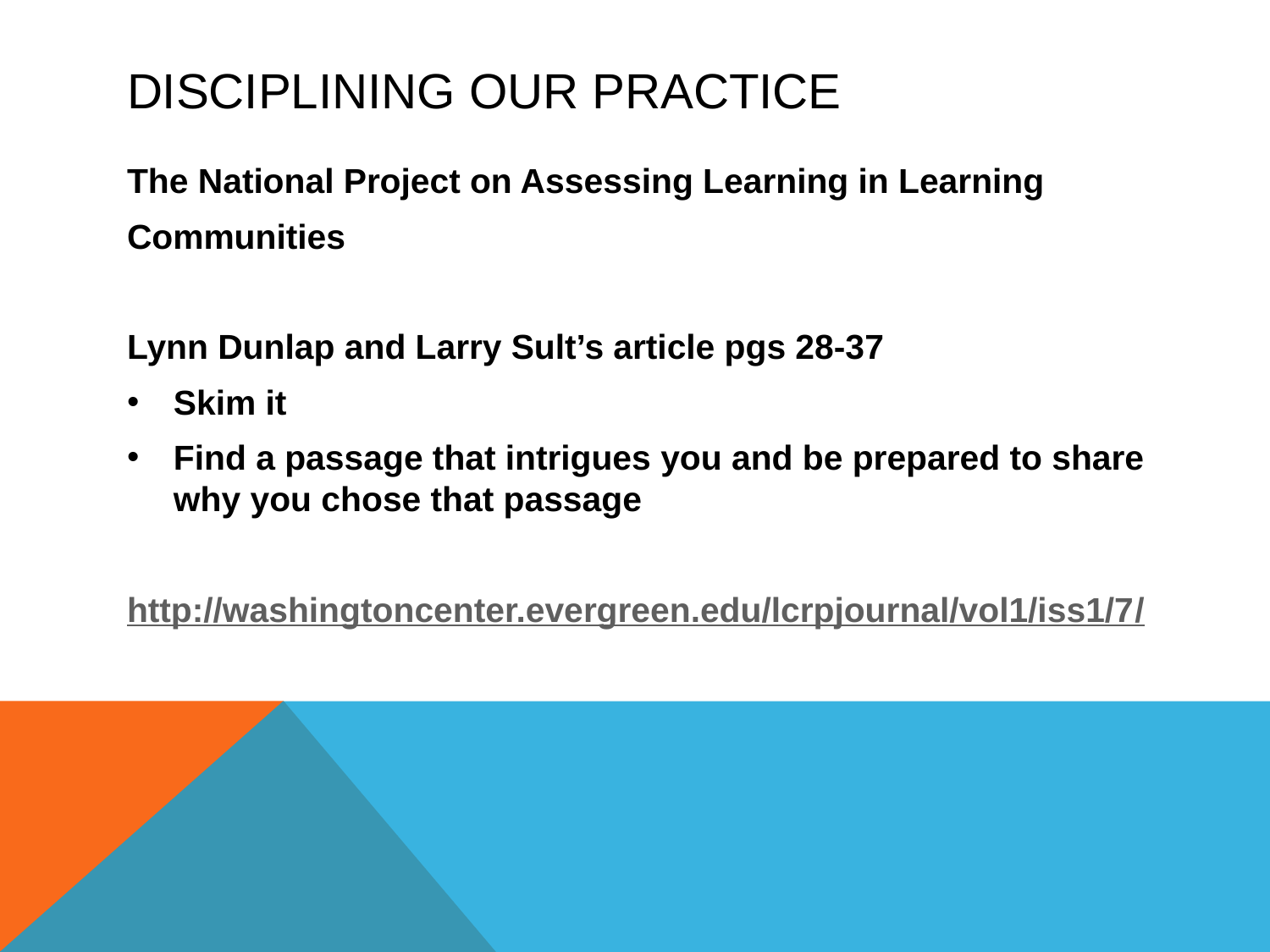

# Disciplining our practice
The National Project on Assessing Learning in Learning
Communities

Lynn Dunlap and Larry Sult’s article pgs 28-37
Skim it
Find a passage that intrigues you and be prepared to share why you chose that passage

http://washingtoncenter.evergreen.edu/lcrpjournal/vol1/iss1/7/